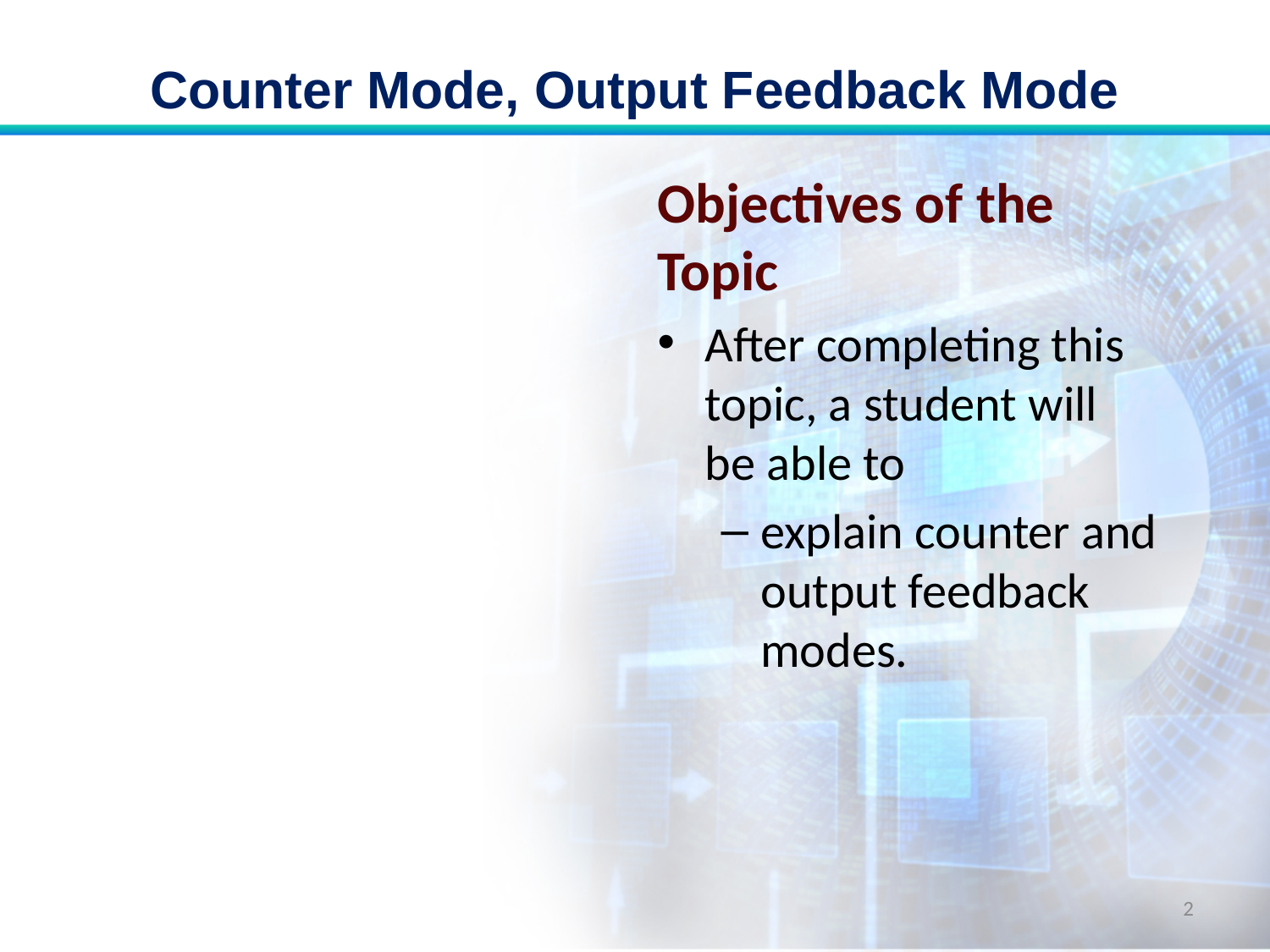

# Counter Mode, Output Feedback Mode
Objectives of the Topic
After completing this topic, a student will be able to
explain counter and output feedback modes.
2